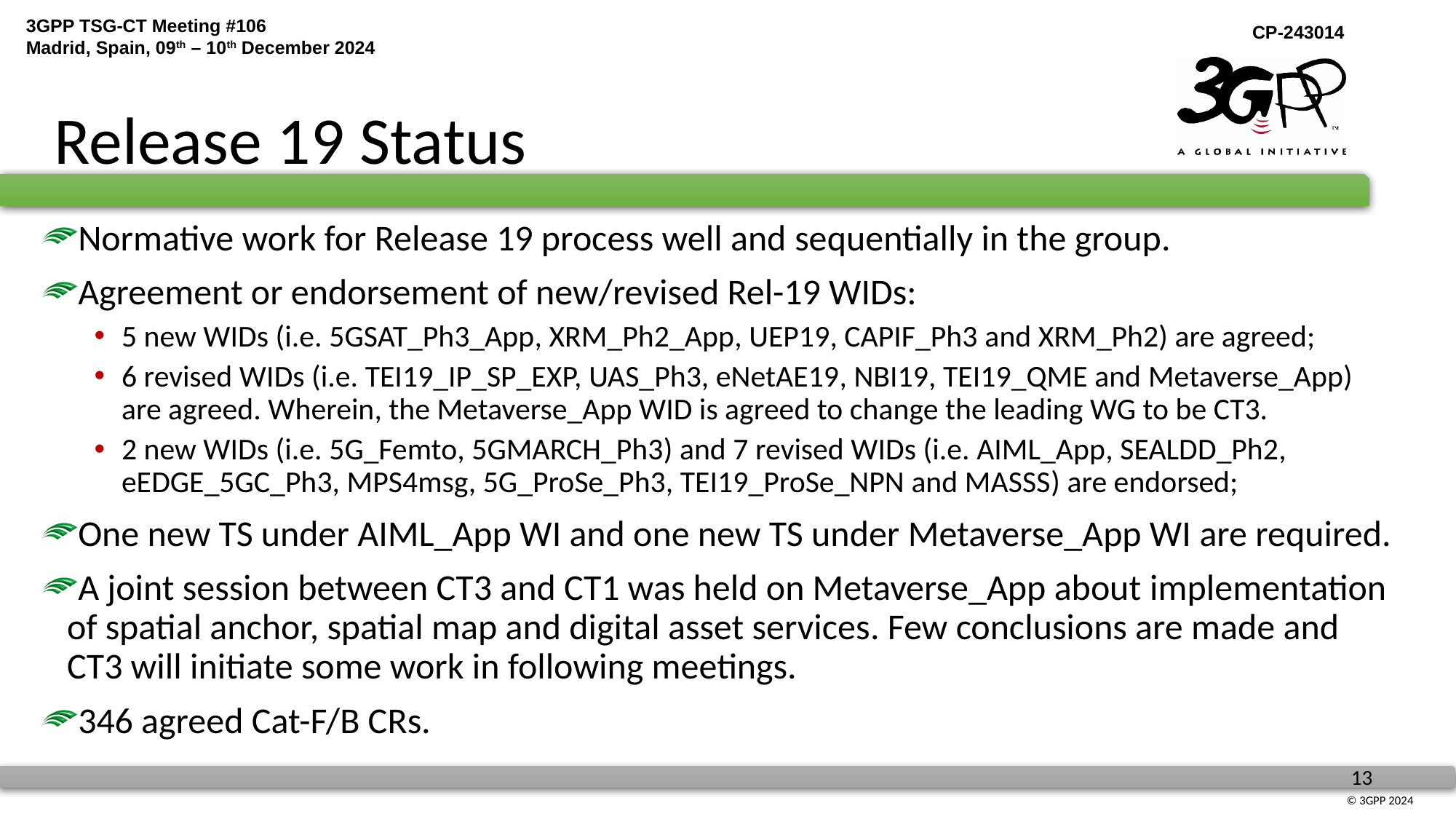

# Release 19 Status
Normative work for Release 19 process well and sequentially in the group.
Agreement or endorsement of new/revised Rel-19 WIDs:
5 new WIDs (i.e. 5GSAT_Ph3_App, XRM_Ph2_App, UEP19, CAPIF_Ph3 and XRM_Ph2) are agreed;
6 revised WIDs (i.e. TEI19_IP_SP_EXP, UAS_Ph3, eNetAE19, NBI19, TEI19_QME and Metaverse_App) are agreed. Wherein, the Metaverse_App WID is agreed to change the leading WG to be CT3.
2 new WIDs (i.e. 5G_Femto, 5GMARCH_Ph3) and 7 revised WIDs (i.e. AIML_App, SEALDD_Ph2, eEDGE_5GC_Ph3, MPS4msg, 5G_ProSe_Ph3, TEI19_ProSe_NPN and MASSS) are endorsed;
One new TS under AIML_App WI and one new TS under Metaverse_App WI are required.
A joint session between CT3 and CT1 was held on Metaverse_App about implementation of spatial anchor, spatial map and digital asset services. Few conclusions are made and CT3 will initiate some work in following meetings.
346 agreed Cat-F/B CRs.